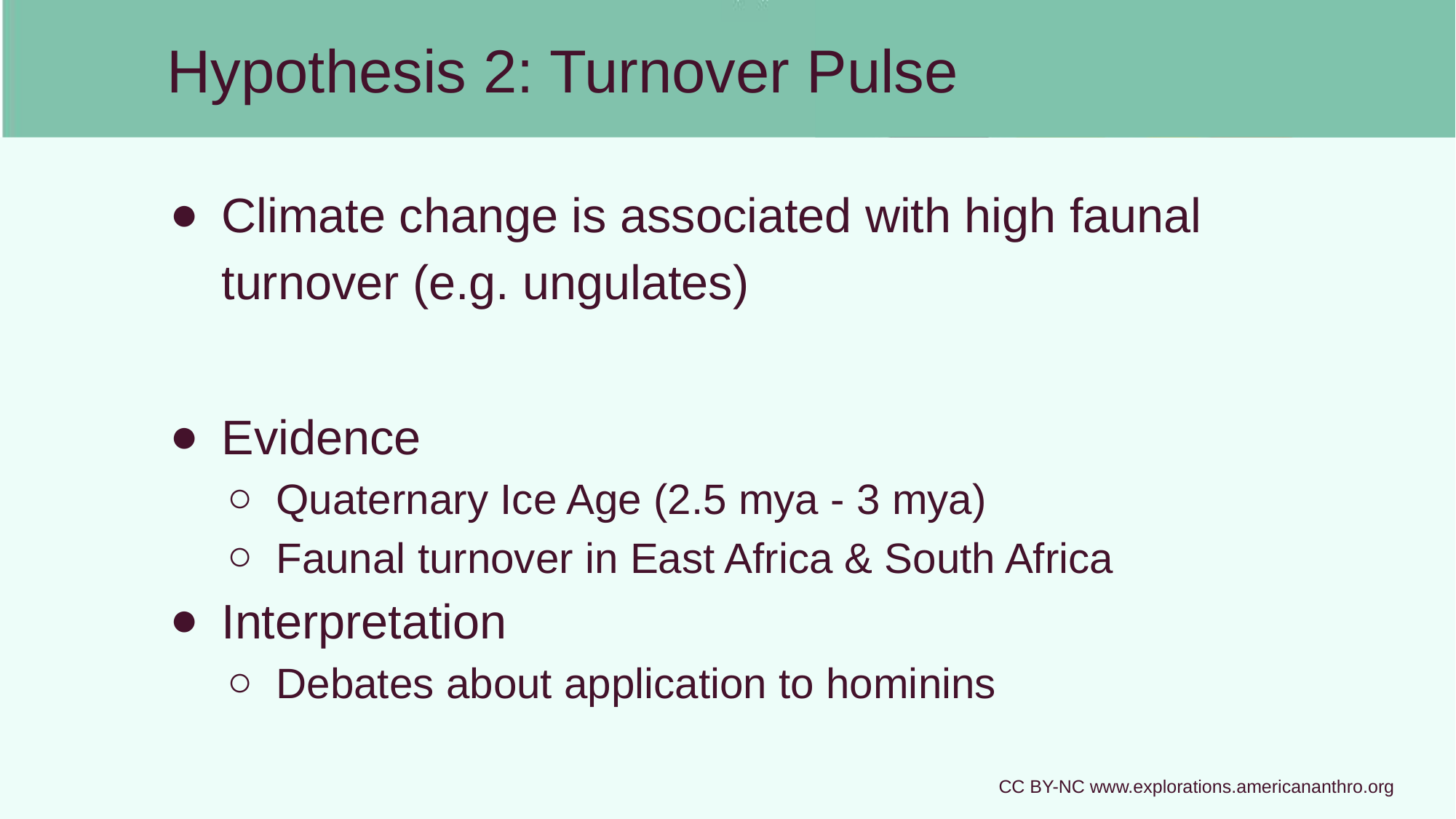

# Hypothesis 2: Turnover Pulse
Climate change is associated with high faunal turnover (e.g. ungulates)

Evidence
Quaternary Ice Age (2.5 mya - 3 mya)
Faunal turnover in East Africa & South Africa
Interpretation
Debates about application to hominins